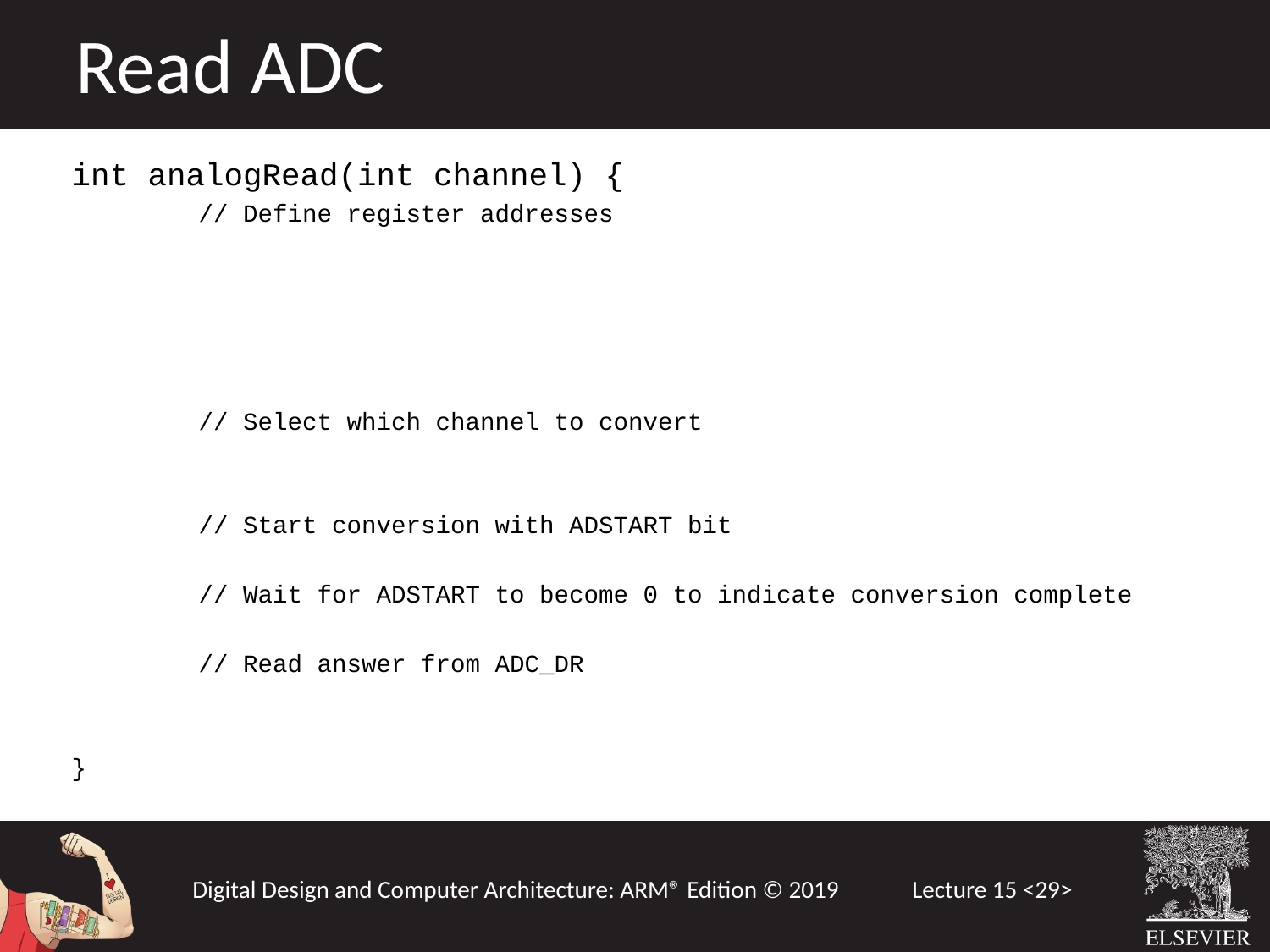

Read ADC
int analogRead(int channel) {
	// Define register addresses

	// Select which channel to convert

	// Start conversion with ADSTART bit

	// Wait for ADSTART to become 0 to indicate conversion complete

	// Read answer from ADC_DR

}